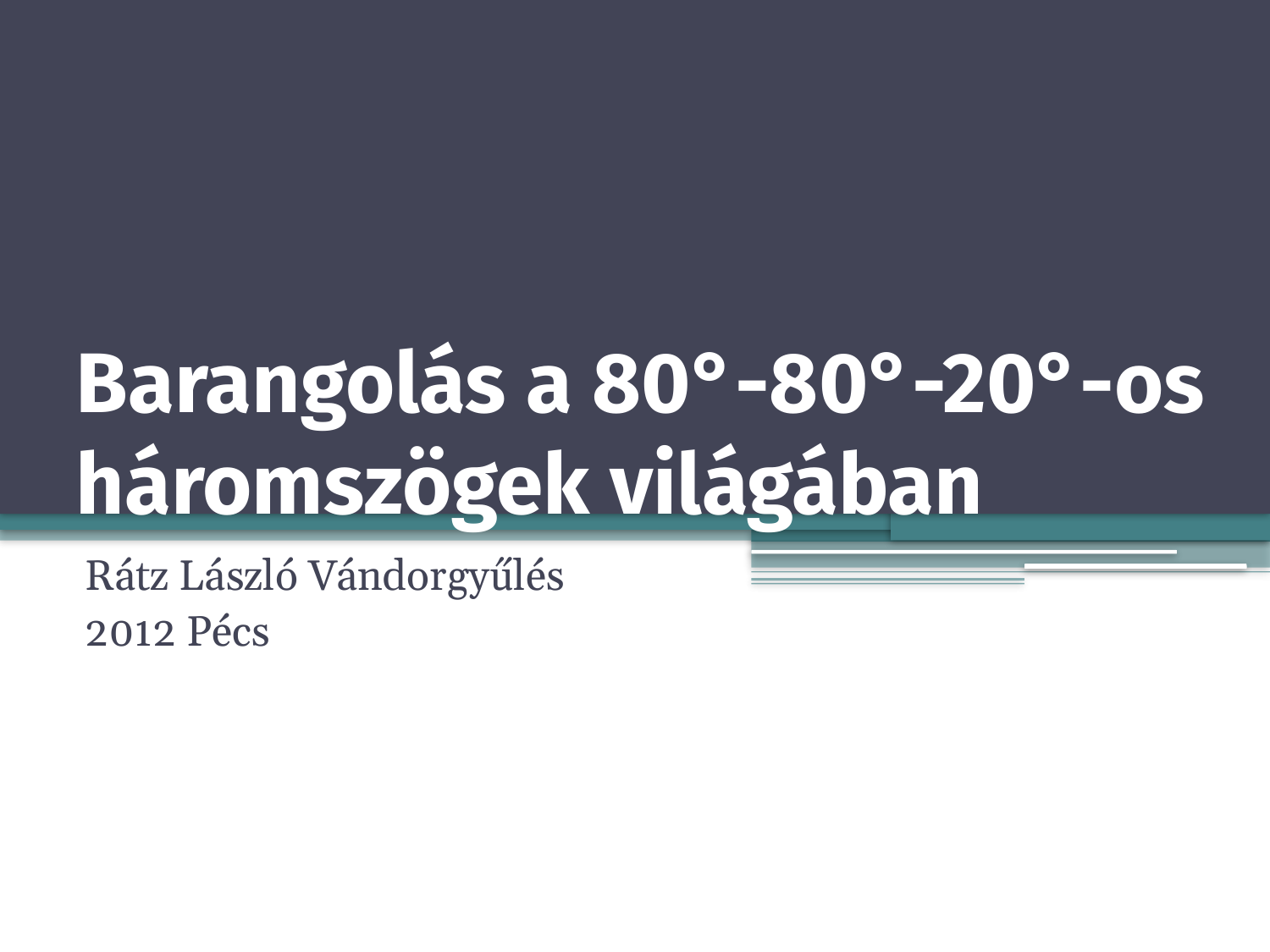

# Barangolás a 80°-80°-20°-os háromszögek világában
Rátz László Vándorgyűlés
2012 Pécs